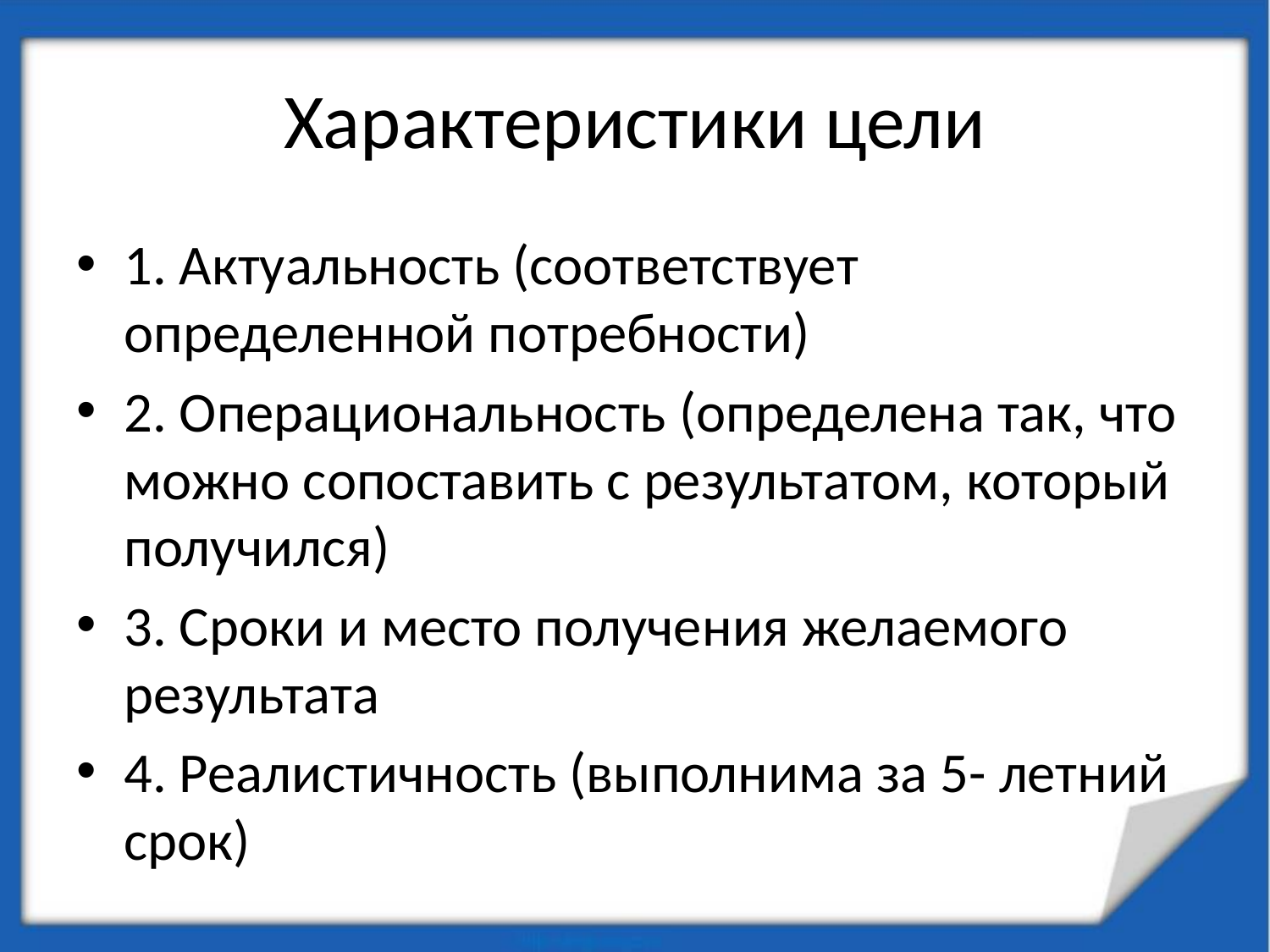

# Характеристики цели
1. Актуальность (соответствует определенной потребности)
2. Операциональность (определена так, что можно сопоставить с результатом, который получился)
3. Сроки и место получения желаемого результата
4. Реалистичность (выполнима за 5- летний срок)